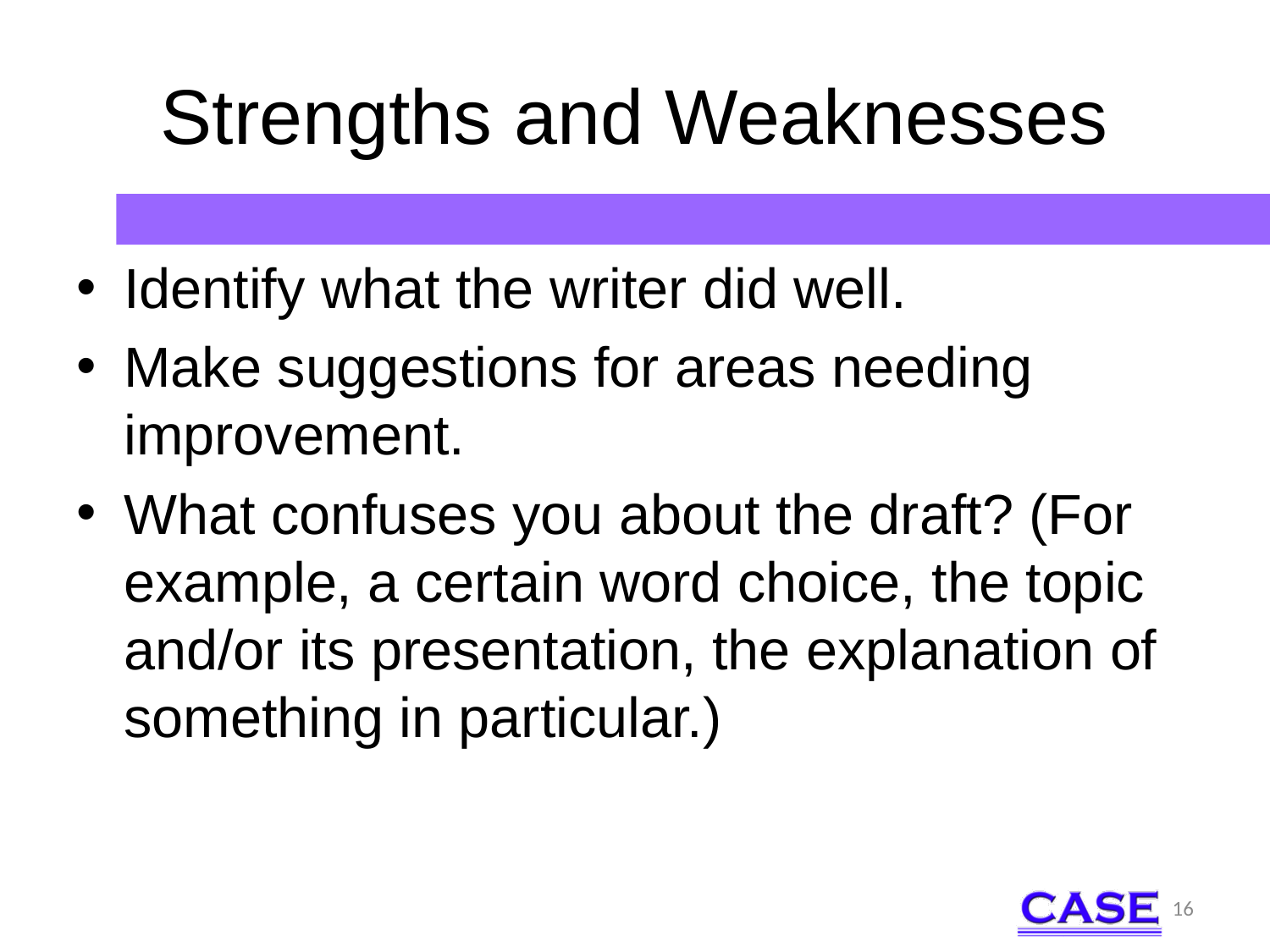

# Strengths and Weaknesses
Identify what the writer did well.
Make suggestions for areas needing improvement.
What confuses you about the draft? (For example, a certain word choice, the topic and/or its presentation, the explanation of something in particular.)

16